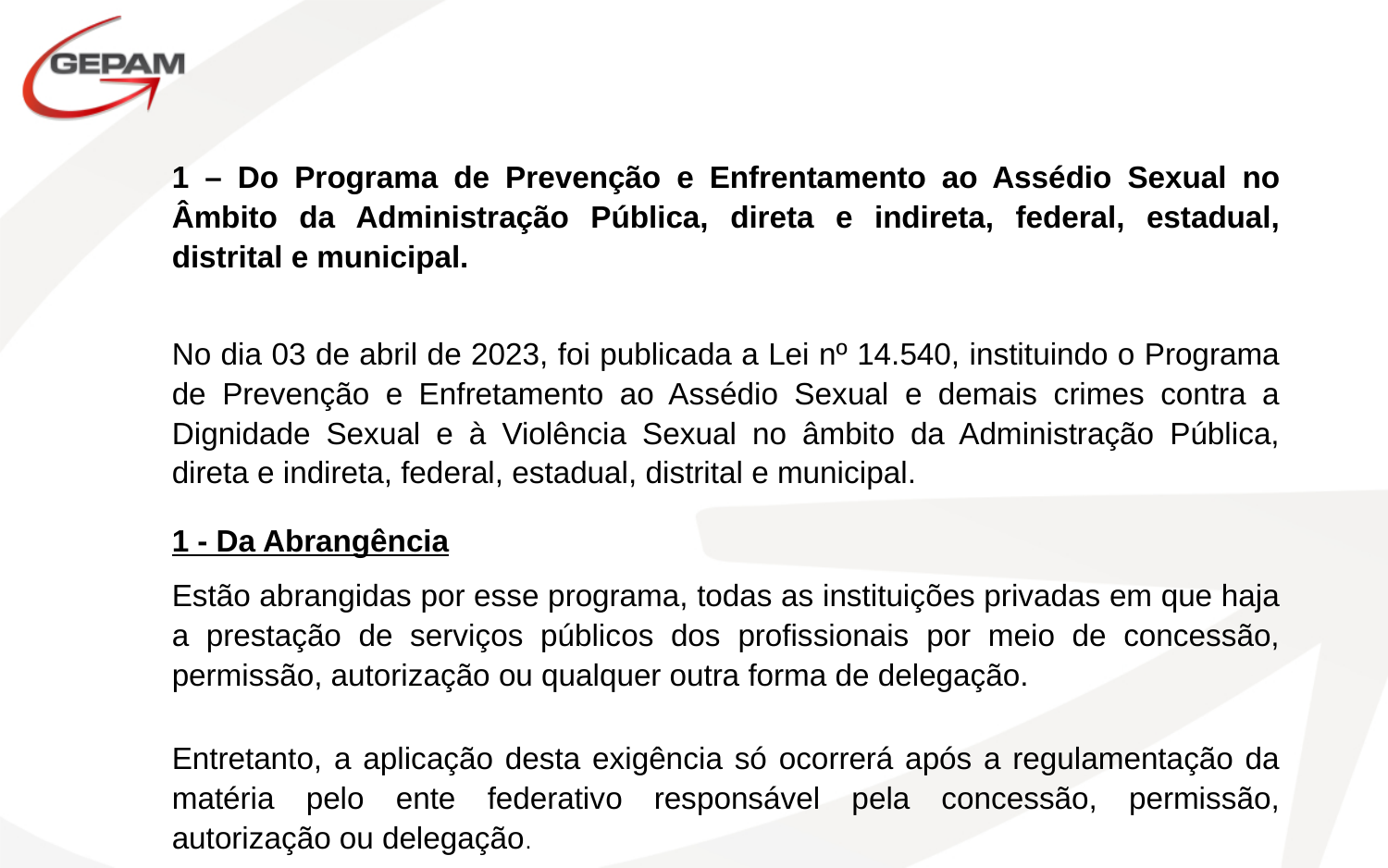

1 – Do Programa de Prevenção e Enfrentamento ao Assédio Sexual no Âmbito da Administração Pública, direta e indireta, federal, estadual, distrital e municipal.
No dia 03 de abril de 2023, foi publicada a Lei nº 14.540, instituindo o Programa de Prevenção e Enfretamento ao Assédio Sexual e demais crimes contra a Dignidade Sexual e à Violência Sexual no âmbito da Administração Pública, direta e indireta, federal, estadual, distrital e municipal.
1 - Da Abrangência
Estão abrangidas por esse programa, todas as instituições privadas em que haja a prestação de serviços públicos dos profissionais por meio de concessão, permissão, autorização ou qualquer outra forma de delegação.
Entretanto, a aplicação desta exigência só ocorrerá após a regulamentação da matéria pelo ente federativo responsável pela concessão, permissão, autorização ou delegação.